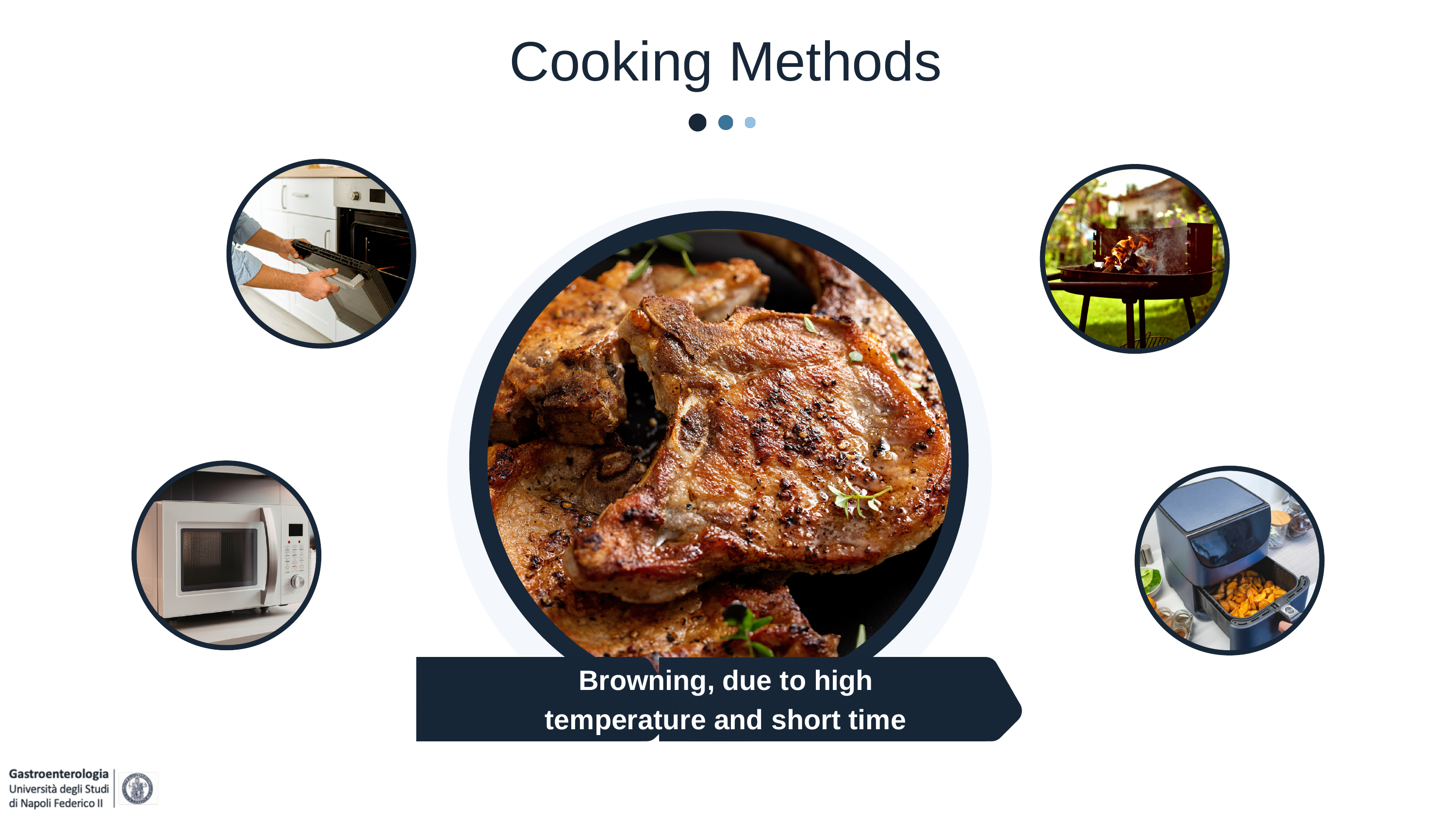

Cooking Methods

Browning, due to high temperature and short time cooking